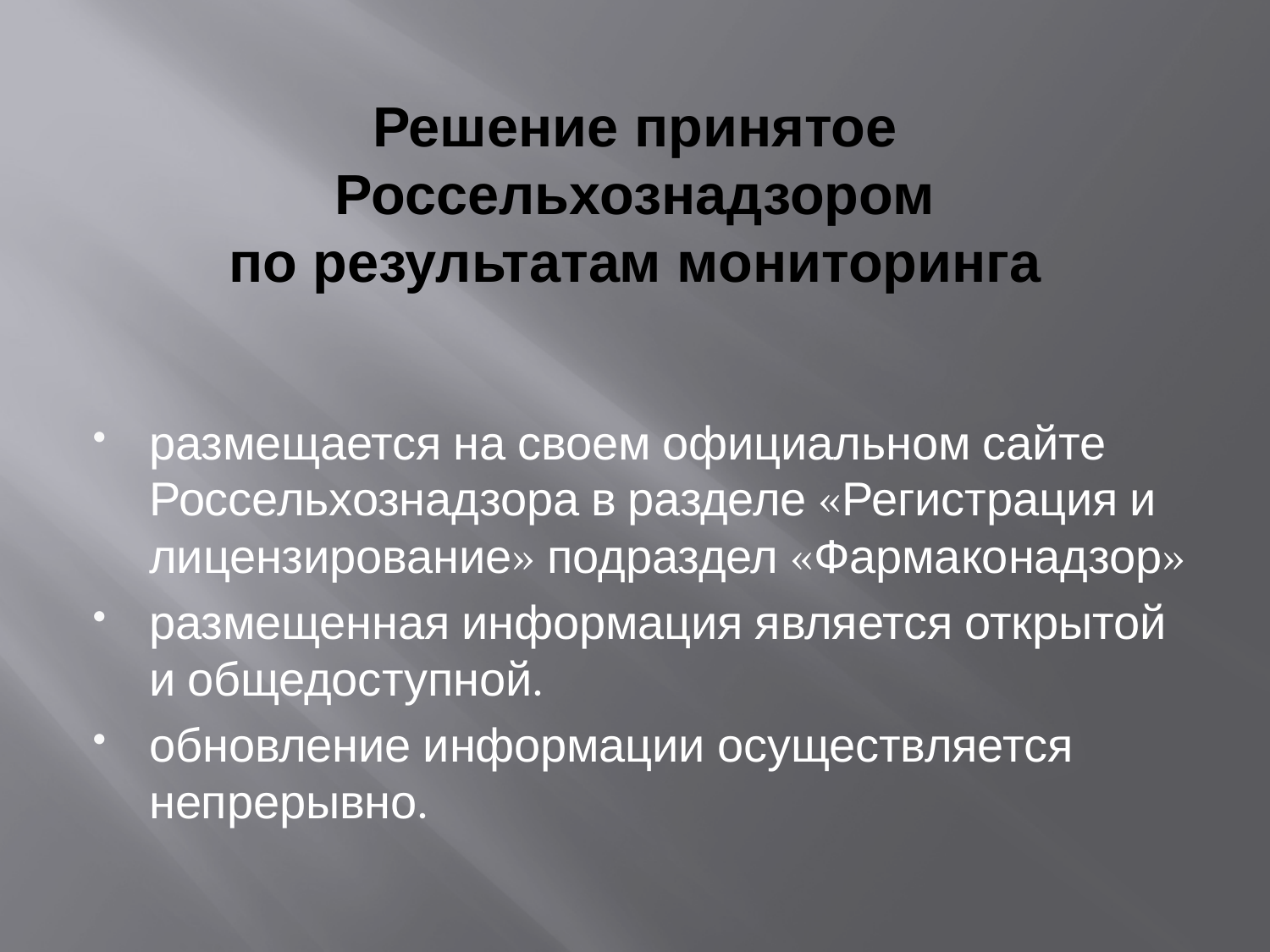

# Решение принятое Россельхознадзором по результатам мониторинга
размещается на своем официальном сайте Россельхознадзора в разделе «Регистрация и лицензирование» подраздел «Фармаконадзор»
размещенная информация является открытой и общедоступной.
обновление информации осуществляется непрерывно.